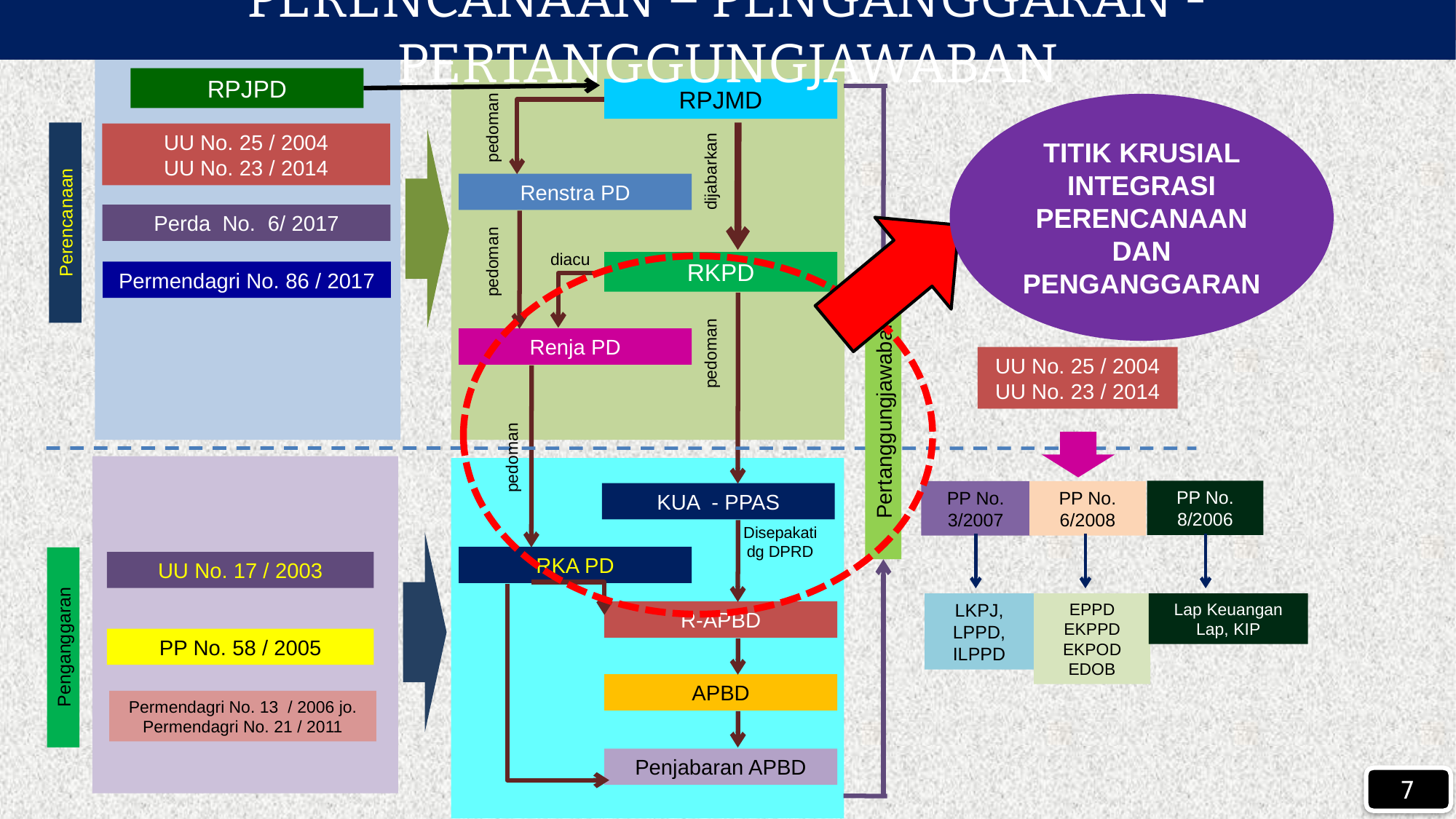

PERENCANAAN – PENGANGGARAN - PERTANGGUNGJAWABAN

RPJMD
pedoman
UU No. 25 / 2004
UU No. 23 / 2014

dijabarkan
Renstra PD
Perda  No.  6/ 2017
Perencanaan
diacu
pedoman
RKPD
Permendagri No. 86 / 2017
Renja PD
pedoman
UU No. 25 / 2004
UU No. 23 / 2014
Pertanggungjawaban

pedoman

PP No. 8/2006
PP No. 3/2007
PP No. 6/2008
KUA  - PPAS
Disepakati dg DPRD

RKA PD
UU No. 17 / 2003
LKPJ, LPPD, ILPPD
Lap Keuangan
Lap, KIP
EPPD EKPPD EKPOD EDOB
R-APBD
PP No. 58 / 2005
Penganggaran
APBD
Permendagri No. 13  / 2006 jo. Permendagri No. 21 / 2011
Penjabaran APBD
RPJPD
TITIK KRUSIAL INTEGRASI PERENCANAAN DAN PENGANGGARAN

7